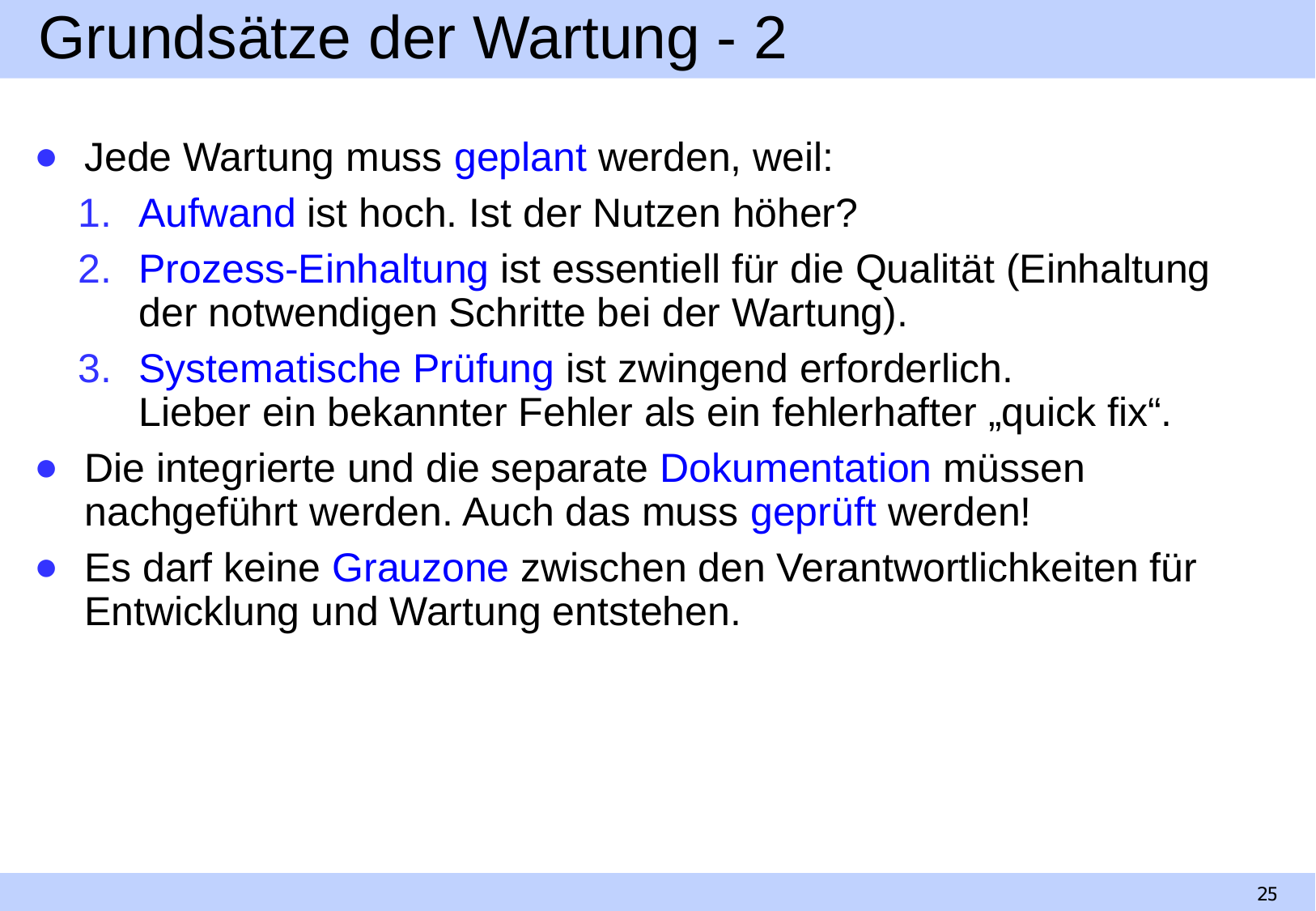

# Grundsätze der Wartung - 2
Jede Wartung muss geplant werden, weil:
Aufwand ist hoch. Ist der Nutzen höher?
Prozess-Einhaltung ist essentiell für die Qualität (Einhaltung der notwendigen Schritte bei der Wartung).
Systematische Prüfung ist zwingend erforderlich.
Lieber ein bekannter Fehler als ein fehlerhafter „quick fix“.
Die integrierte und die separate Dokumentation müssen nachgeführt werden. Auch das muss geprüft werden!
Es darf keine Grauzone zwischen den Verantwortlichkeiten für Entwicklung und Wartung entstehen.
25